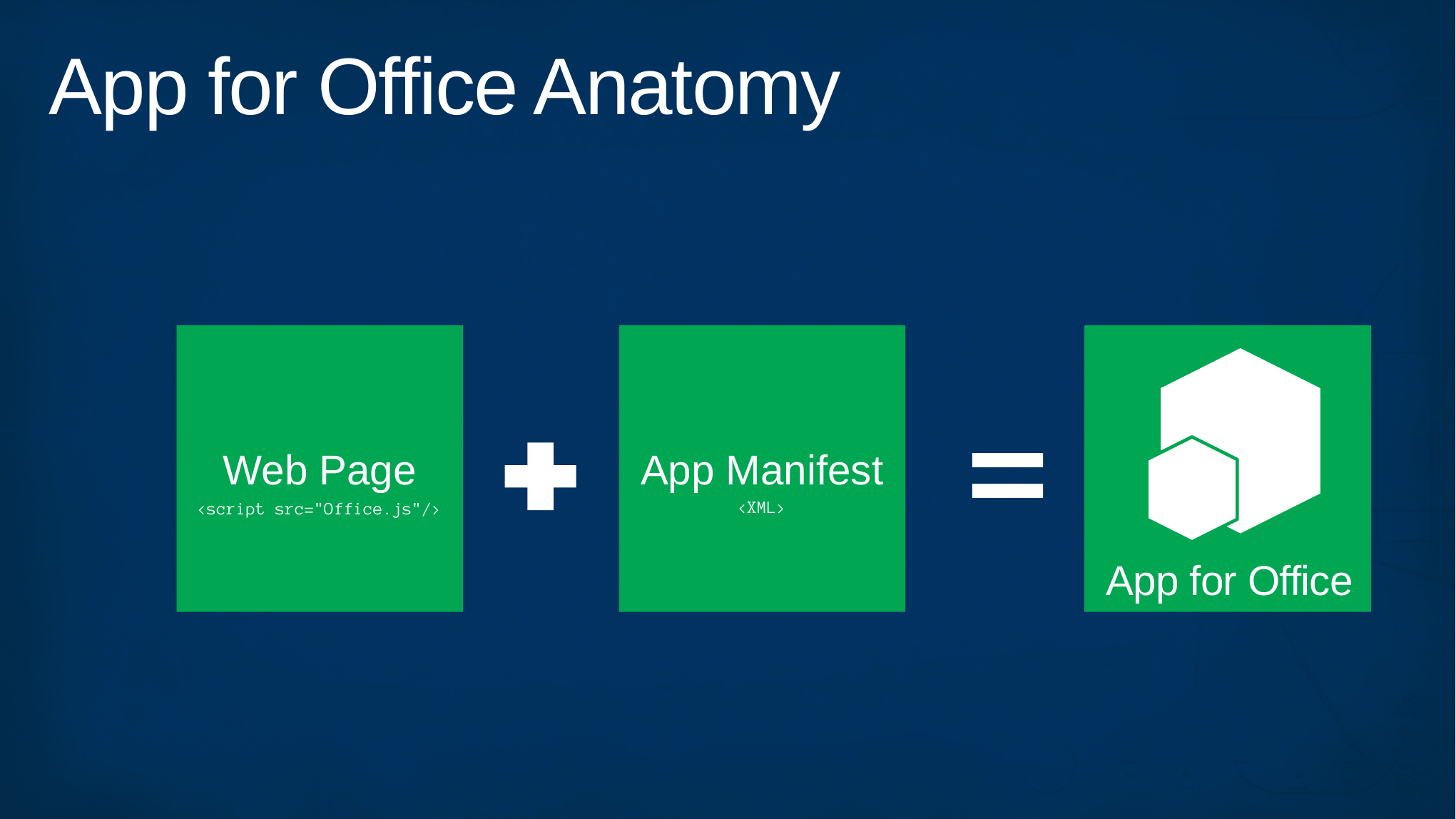

# App for Office Anatomy
Web Page
App Manifest
App for Office

<XML>
<script src="Office.js"/>